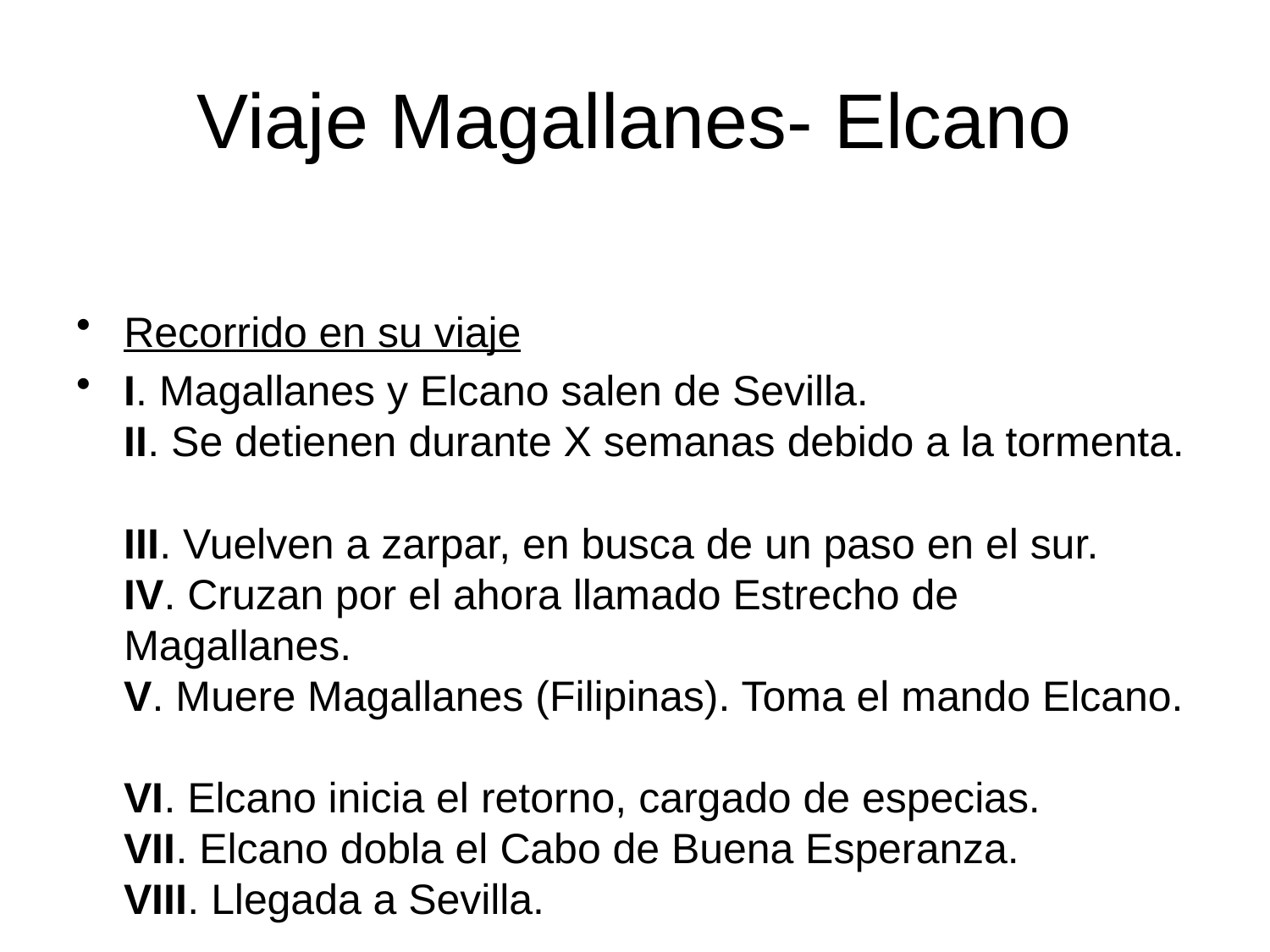

# Viaje Magallanes- Elcano

Recorrido en su viaje
I. Magallanes y Elcano salen de Sevilla.
II. Se detienen durante X semanas debido a la tormenta.
III. Vuelven a zarpar, en busca de un paso en el sur.
IV. Cruzan por el ahora llamado Estrecho de Magallanes.
V. Muere Magallanes (Filipinas). Toma el mando Elcano.
VI. Elcano inicia el retorno, cargado de especias.
VII. Elcano dobla el Cabo de Buena Esperanza. 
VIII. Llegada a Sevilla.